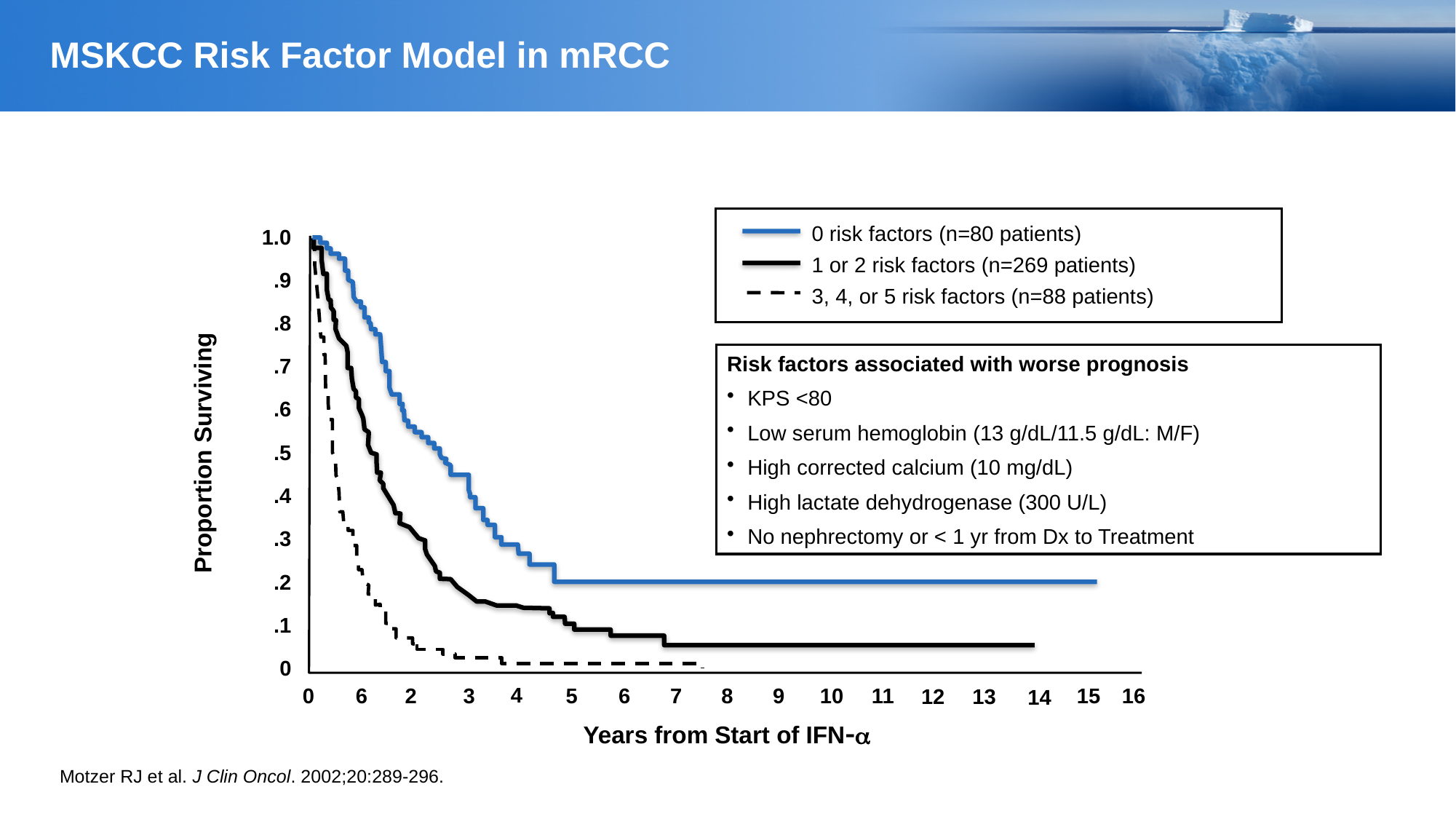

# MSKCC Risk Factor Model in mRCC

0 risk factors (n=80 patients)
1.0
.9
.8
.7
.6
.5
.4
.3
.2
.1
0

1 or 2 risk factors (n=269 patients)

3, 4, or 5 risk factors (n=88 patients)

Risk factors associated with worse prognosis
KPS <80
Low serum hemoglobin (13 g/dL/11.5 g/dL: M/F)
High corrected calcium (10 mg/dL)
High lactate dehydrogenase (300 U/L)
No nephrectomy or < 1 yr from Dx to Treatment
Proportion Surviving

4
0
6
2
3
5
6
7
8
9
10
11
15
16
12
13
14
Years from Start of IFN-α
Motzer RJ et al. J Clin Oncol. 2002;20:289-296.